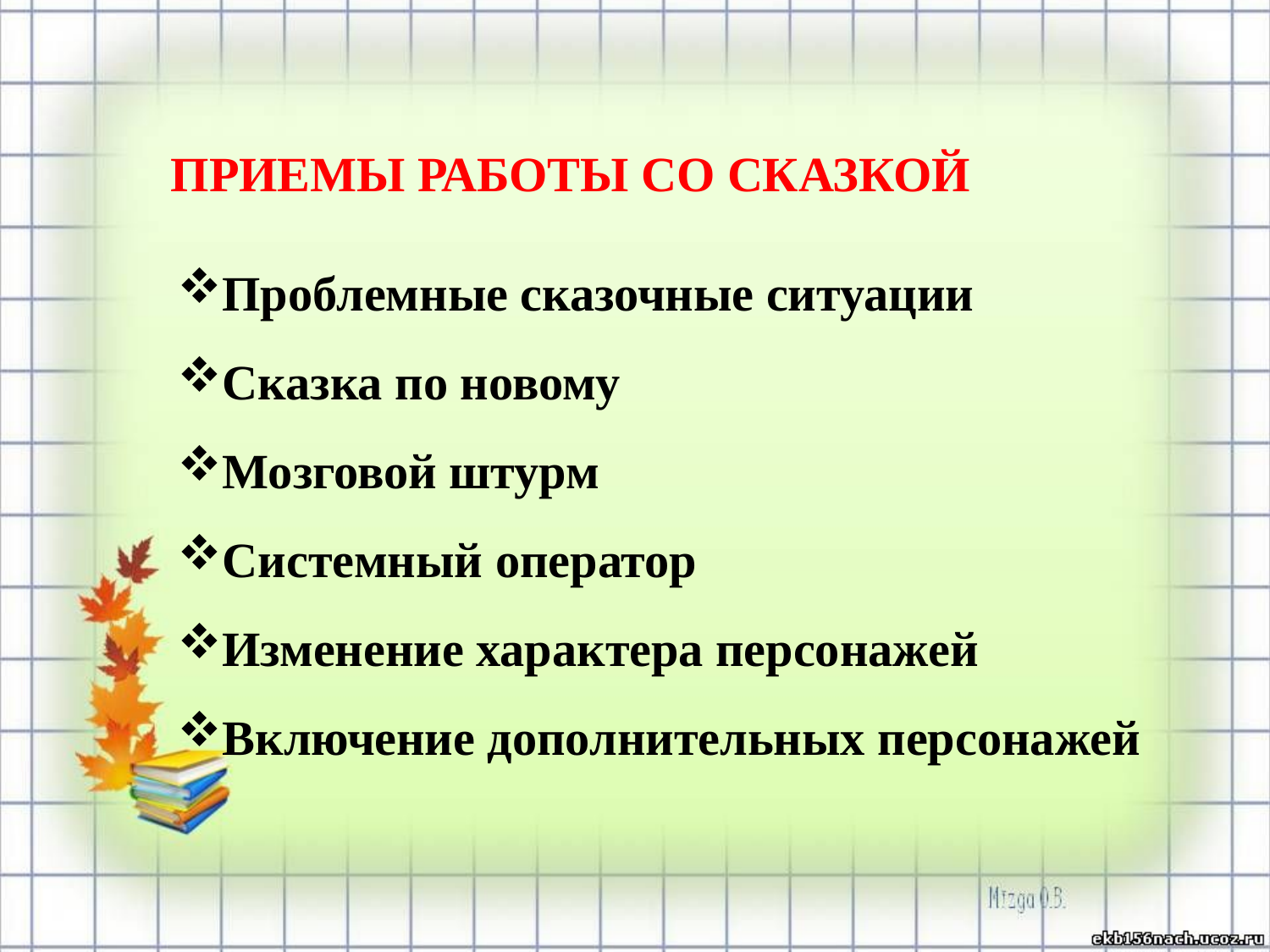

ПРИЕМЫ РАБОТЫ СО СКАЗКОЙ
Проблемные сказочные ситуации
Сказка по новому
Мозговой штурм
Системный оператор
Изменение характера персонажей
Включение дополнительных персонажей